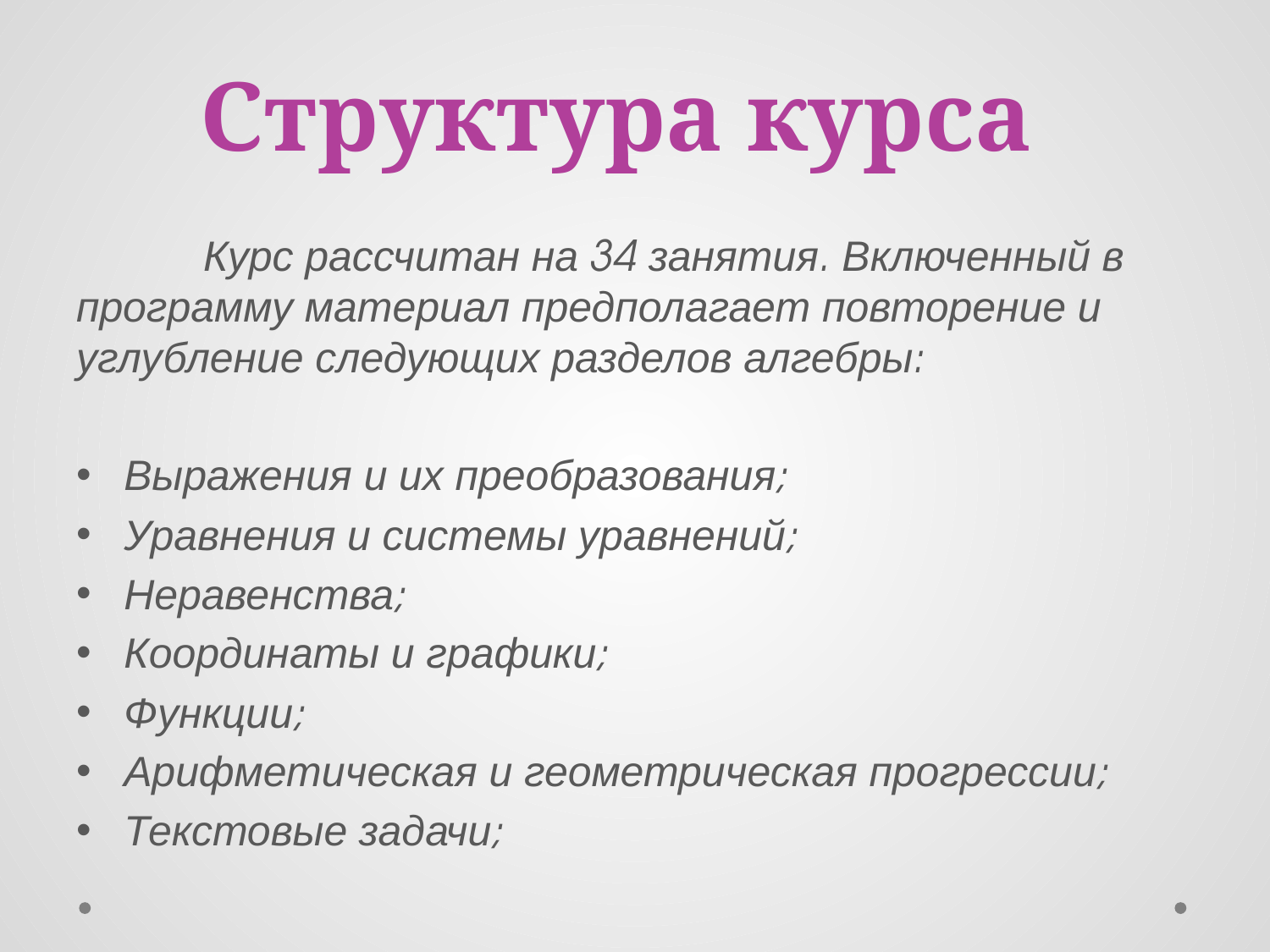

# Структура курса
	Курс рассчитан на 34 занятия. Включенный в программу материал предполагает повторение и углубление следующих разделов алгебры:

Выражения и их преобразования;
Уравнения и системы уравнений;
Неравенства;
Координаты и графики;
Функции;
Арифметическая и геометрическая прогрессии;
Текстовые задачи;